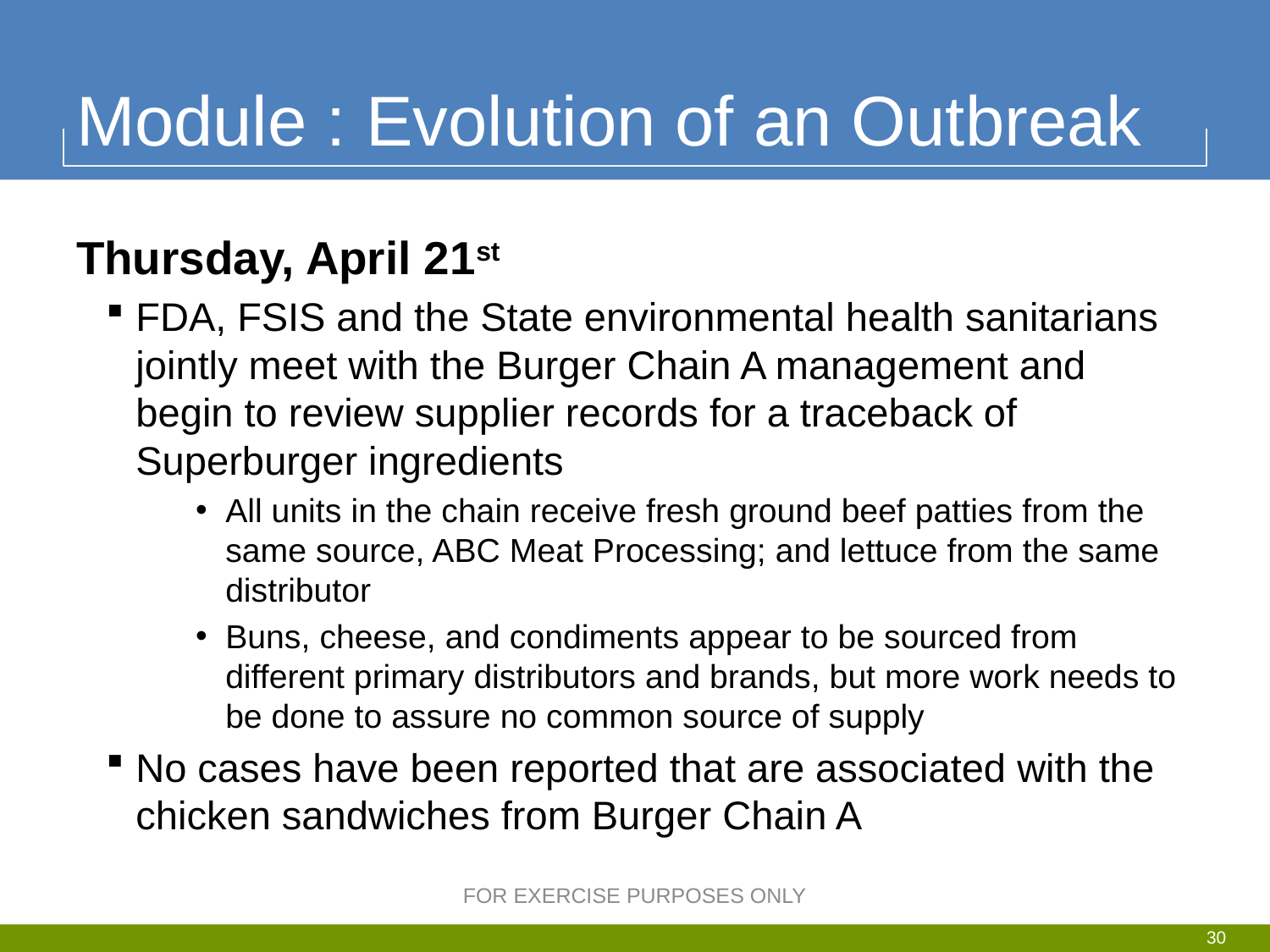

# Module : Evolution of an Outbreak
Thursday, April 21st
FDA, FSIS and the State environmental health sanitarians jointly meet with the Burger Chain A management and begin to review supplier records for a traceback of Superburger ingredients
All units in the chain receive fresh ground beef patties from the same source, ABC Meat Processing; and lettuce from the same distributor
Buns, cheese, and condiments appear to be sourced from different primary distributors and brands, but more work needs to be done to assure no common source of supply
No cases have been reported that are associated with the chicken sandwiches from Burger Chain A

FOR EXERCISE PURPOSES ONLY